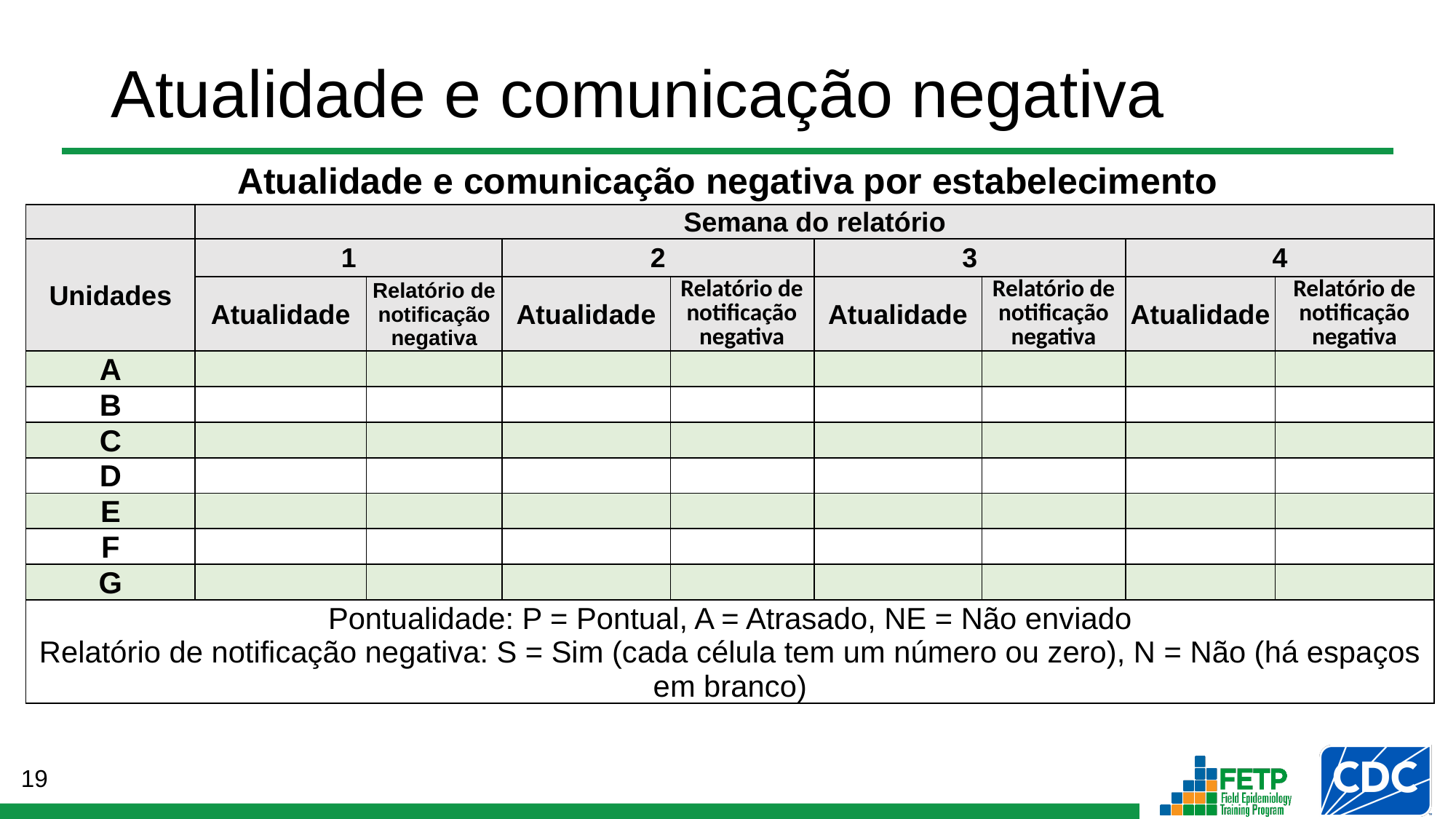

# Atualidade e comunicação negativa
Atualidade e comunicação negativa por estabelecimento
|  | Semana do relatório |  |  |  |  |  |  |  |
| --- | --- | --- | --- | --- | --- | --- | --- | --- |
| Unidades | 1 |  | 2 |  | 3 |  | 4 |  |
|  | Atualidade | Relatório de notificação negativa | Atualidade | Relatório de notificação negativa | Atualidade | Relatório de notificação negativa | Atualidade | Relatório de notificação negativa |
| A |  |  |  |  |  |  |  |  |
| B |  |  |  |  |  |  |  |  |
| C |  |  |  |  |  |  |  |  |
| D |  |  |  |  |  |  |  |  |
| E |  |  |  |  |  |  |  |  |
| F |  |  |  |  |  |  |  |  |
| G |  |  |  |  |  |  |  |  |
| Pontualidade: P = Pontual, A = Atrasado, NE = Não enviado Relatório de notificação negativa: S = Sim (cada célula tem um número ou zero), N = Não (há espaços em branco) |  |  |  |  |  |  |  |  |